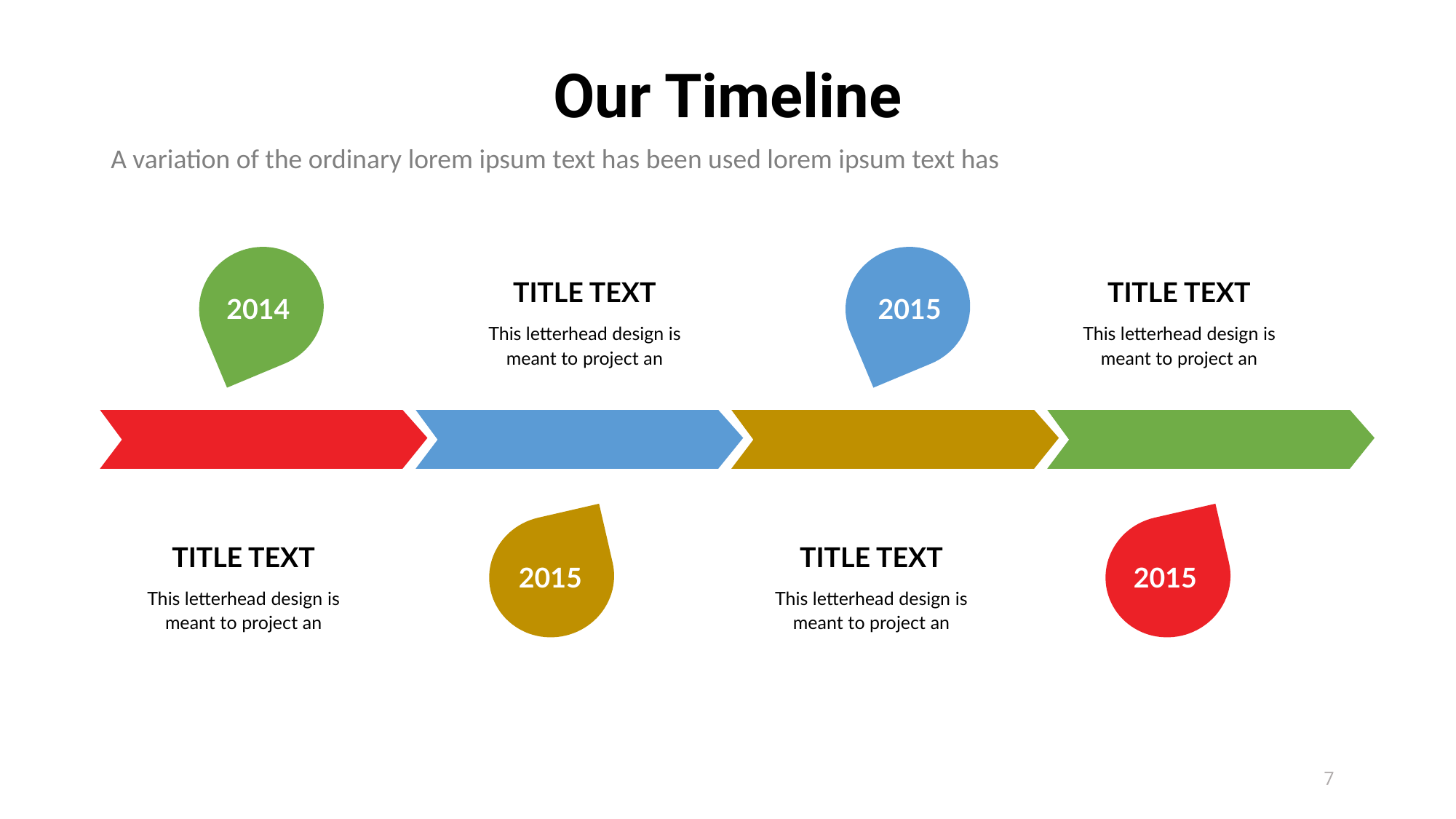

Our Timeline
A variation of the ordinary lorem ipsum text has been used lorem ipsum text has

TITLE TEXT
TITLE TEXT
This letterhead design is meant to project an
2014
2015
This letterhead design is meant to project an

TITLE TEXT
TITLE TEXT
This letterhead design is meant to project an
2015
2015
This letterhead design is meant to project an
7